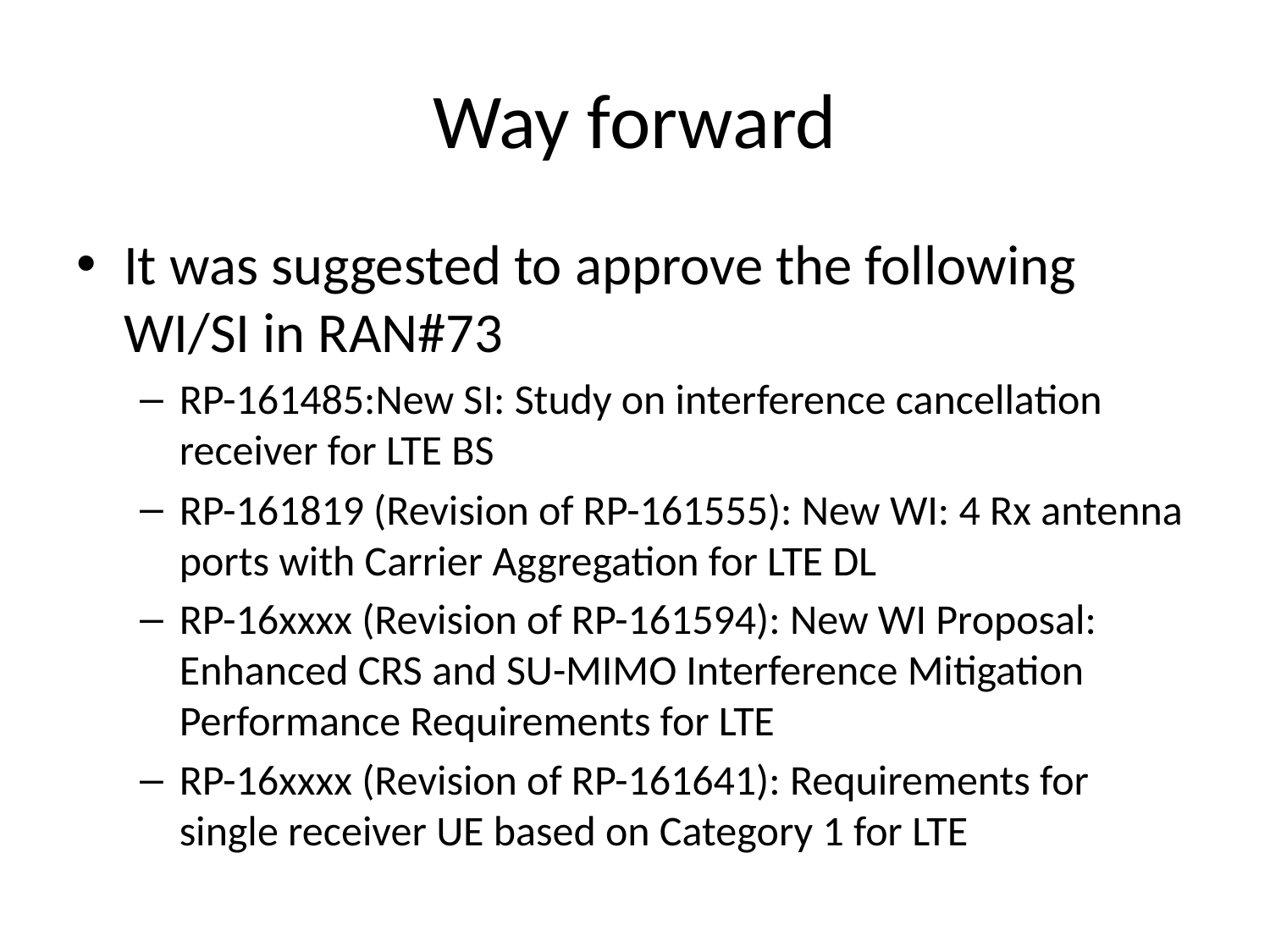

# Way forward
It was suggested to approve the following WI/SI in RAN#73
RP-161485:New SI: Study on interference cancellation receiver for LTE BS
RP-161819 (Revision of RP-161555): New WI: 4 Rx antenna ports with Carrier Aggregation for LTE DL
RP-16xxxx (Revision of RP-161594): New WI Proposal: Enhanced CRS and SU-MIMO Interference Mitigation Performance Requirements for LTE
RP-16xxxx (Revision of RP-161641): Requirements for single receiver UE based on Category 1 for LTE